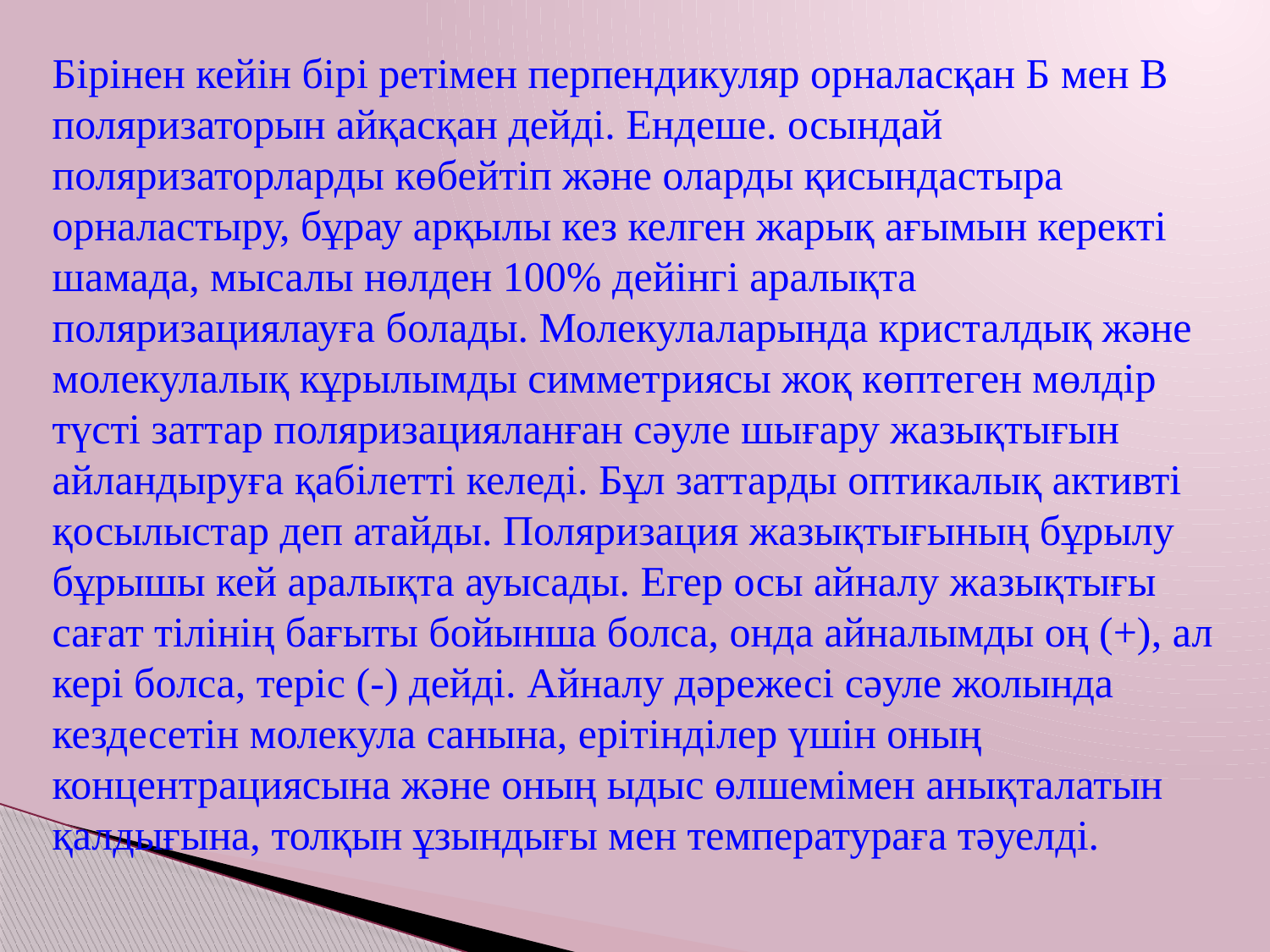

Бірінен кейін бірі ретімен перпендикуляр орналасқан Б мен В поляризаторын айқасқан дейді. Ендеше. осындай поляризаторларды көбейтіп және оларды қисындастыра орналастыру, бұрау арқылы кез келген жарық ағымын керекті шамада, мысалы нөлден 100% дейінгі аралықта поляризациялауға болады. Молекулаларында кристалдық және молекулалық кұрылымды симметриясы жоқ көптеген мөлдір түсті заттар поляризацияланған сәуле шығару жазықтығын айландыруға қабілетті келеді. Бұл заттарды оптикалық активті қосылыстар деп атайды. Поляризация жазықтығының бұрылу бұрышы кей аралықта ауысады. Егер осы айналу жазықтығы сағат тілінің бағыты бойынша болса, онда айналымды оң (+), ал кері болса, теріс (-) дейді. Айналу дәрежесі сәуле жолында кездесетін молекула санына, ерітінділер үшін оның концентрациясына және оның ыдыс өлшемімен анықталатын қалдығына, толқын ұзындығы мен температураға тәуелді.